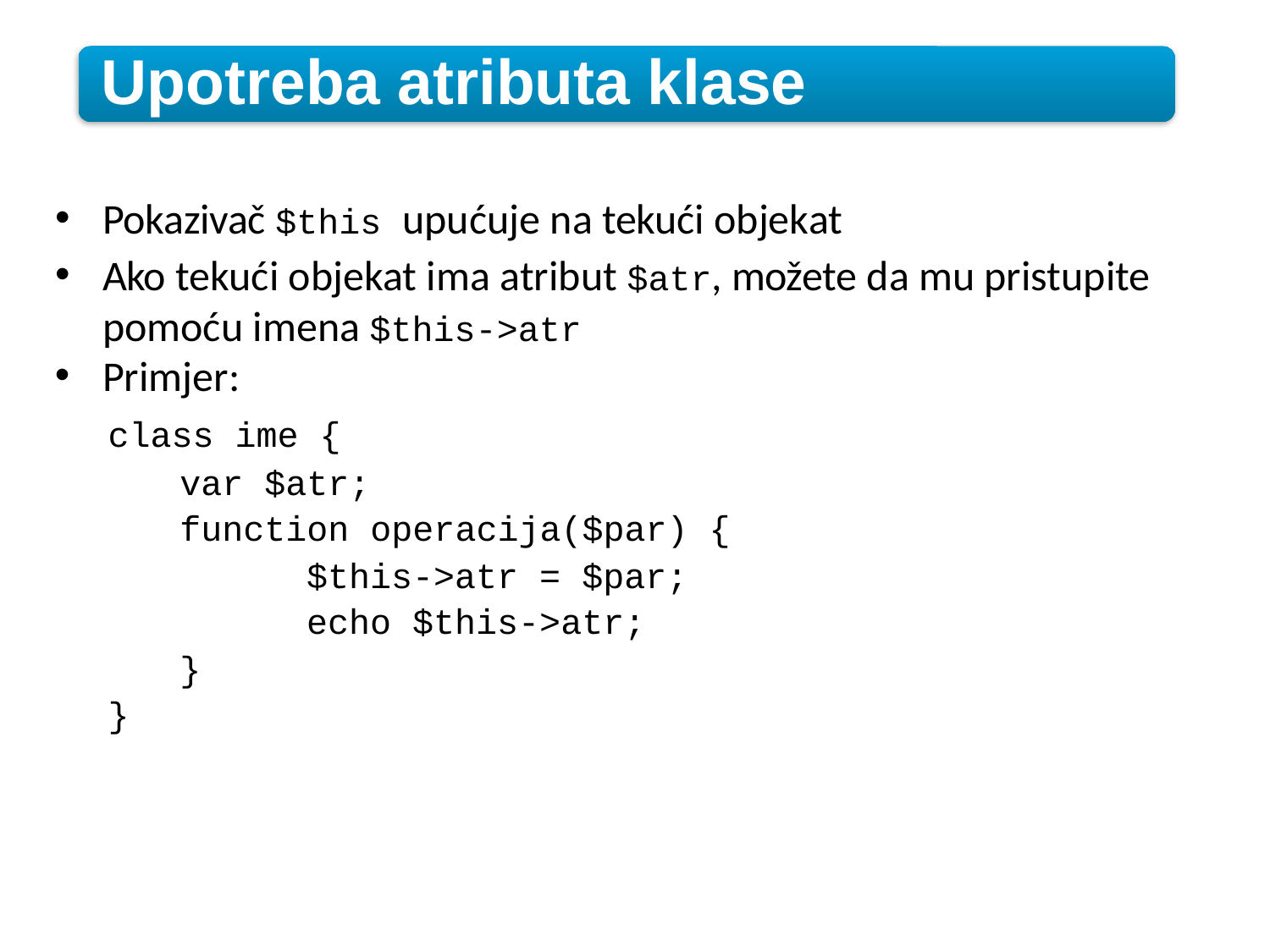

Upotreba atributa klase
Pokazivač $this upućuje na tekući objekat
Ako tekući objekat ima atribut $atr, možete da mu pristupite pomoću imena $this->atr
Primjer:
class ime {
var $atr;
function operacija($par) {
$this->atr = $par;
echo $this->atr;
}
}
1